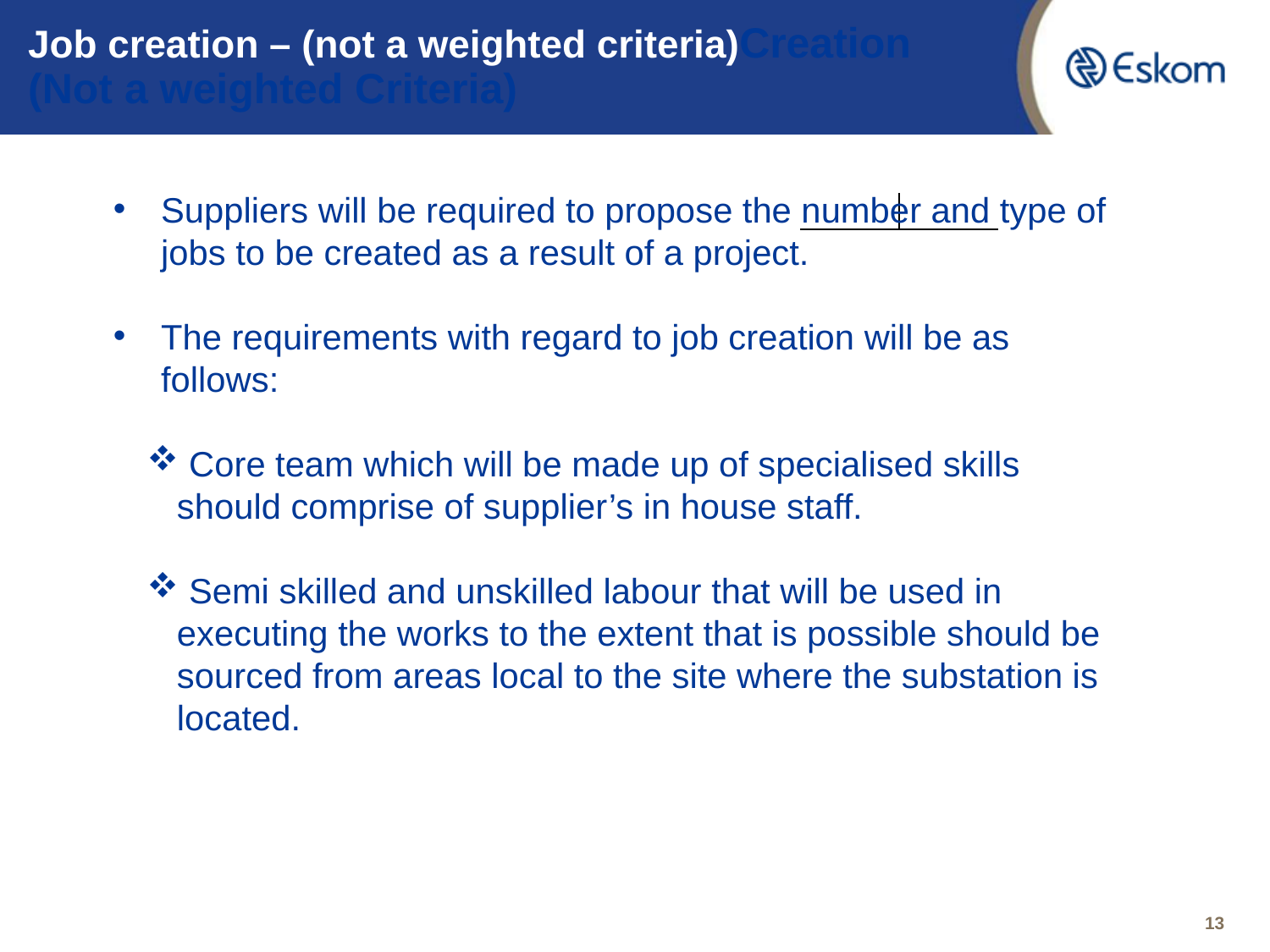

Job creation – (not a weighted criteria)Creation (Not a weighted Criteria)
Suppliers will be required to propose the number and type of jobs to be created as a result of a project.

The requirements with regard to job creation will be as follows:

 Core team which will be made up of specialised skills should comprise of supplier’s in house staff.

 Semi skilled and unskilled labour that will be used in executing the works to the extent that is possible should be sourced from areas local to the site where the substation is located.

13